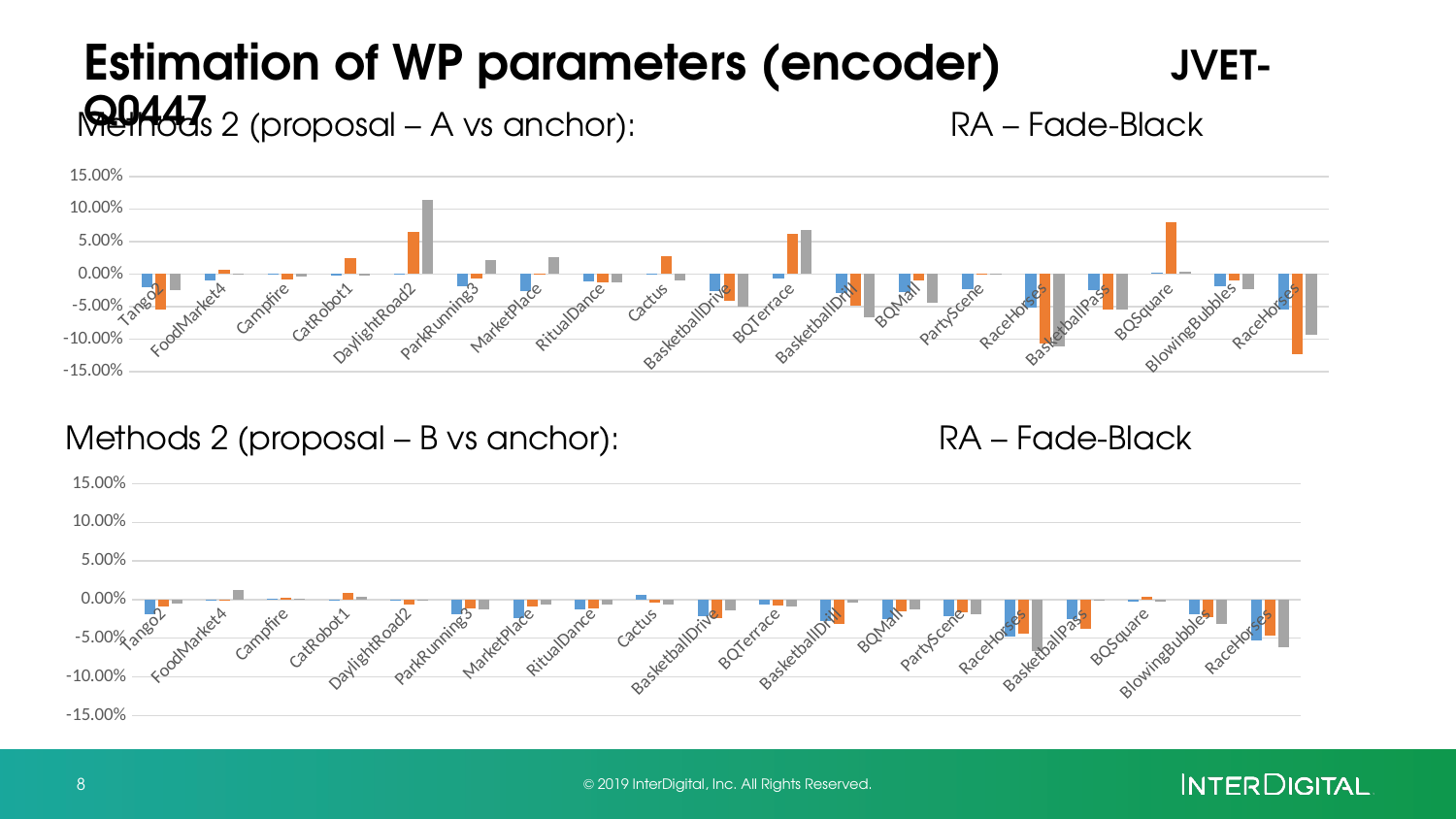

# Estimation of WP parameters (encoder)	     JVET-Q0447
Methods 2 (proposal – A vs anchor):			RA – Fade-Black

### Chart

| Category |  |  |  |
|---|---|---|---|
| Tango2 | -0.020821325994892725 | -0.054526915697179046 | -0.02461894662084141 |
| FoodMarket4 | -0.00973945749756644 | 0.0061837425056376905 | -0.001347960300234985 |
| Campfire | -0.00032462223927942624 | -0.009043043425485564 | -0.004498770660679052 |
| CatRobot1 | -0.001743007838458266 | 0.025143122974909504 | -0.002430779747315648 |
| DaylightRoad2 | 0.00014721009913110095 | 0.06533421413310747 | 0.11394031697964224 |
| ParkRunning3 | -0.01861694574300199 | -0.007473793020181474 | 0.021233476447833466 |
| MarketPlace | -0.026911856851841054 | 0.00035762144005824226 | 0.026475986528148976 |
| RitualDance | -0.012013448114583491 | -0.012568147008522157 | -0.013274929758506637 |
| Cactus | 0.0004689889649585055 | 0.026931496231316965 | -0.010418865218125073 |
| BasketballDrive | -0.026251713283950817 | -0.04045882128878453 | -0.04975844290636822 |
| BQTerrace | -0.00741860982895981 | 0.06102199889704174 | 0.06794249013229181 |
| BasketballDrill | -0.028889873610094208 | -0.04805047361123249 | -0.06701981154746683 |
| BQMall | -0.028404311134228588 | -0.010069605432845852 | -0.04478348494985629 |
| PartyScene | -0.022614553020672723 | -0.0012265242235570684 | -0.001218472697133044 |
| RaceHorses | -0.0523615633468828 | -0.10651050999012712 | -0.11048808305534696 |
| BasketballPass | -0.02513557294570068 | -0.05459818877477518 | -0.05488598611215112 |
| BQSquare | 0.002003395170955491 | 0.08010616888190047 | 0.002921222989979766 |
| BlowingBubbles | -0.01924767163583474 | -0.009203594282859884 | -0.023939573240824297 |
| RaceHorses | -0.05437807325037136 | -0.12313067179781023 | -0.0934872043178473 |
Methods 2 (proposal – B vs anchor):			RA – Fade-Black

### Chart

| Category |  |  |  |
|---|---|---|---|
| Tango2 | -0.01843464030132458 | -0.008481557720856348 | -0.00530828086082924 |
| FoodMarket4 | -0.0005723348774399062 | -0.0008666079339731958 | 0.012718654188027978 |
| Campfire | 0.0011881764011114626 | 0.0019718811723588026 | 0.0011263435769579555 |
| CatRobot1 | -0.0014911927835331573 | 0.00937695859708021 | 0.003194901681073725 |
| DaylightRoad2 | -0.0004904801286101934 | -0.006390555487670868 | -0.00019518173814514483 |
| ParkRunning3 | -0.0188862934874936 | -0.01126806975183503 | -0.013262005306226232 |
| MarketPlace | -0.023647907816142788 | -0.008716789524724322 | -0.006352939936694613 |
| RitualDance | -0.012175540975504107 | -0.0110338859043696 | -0.0059684471084747726 |
| Cactus | 0.005793109444067079 | -0.0034252798100702364 | -0.005768969256028433 |
| BasketballDrive | -0.022059776111513885 | -0.02411770116301426 | -0.013662320549223228 |
| BQTerrace | -0.005882324820832507 | -0.007203679935148921 | -0.00885737681048604 |
| BasketballDrill | -0.02714385340583969 | -0.03183988906842172 | -0.0043958945140148975 |
| BQMall | -0.02464569490525126 | -0.014824597144255325 | -0.012743889334329794 |
| PartyScene | -0.02128650776997476 | -0.016444510342280783 | -0.018887903868880618 |
| RaceHorses | -0.047241248679338654 | -0.04452845335451738 | -0.06715795530810531 |
| BasketballPass | -0.025606967966477323 | -0.037319475770550725 | -0.0020334882890981065 |
| BQSquare | -0.0024873638566077494 | 0.0041284275228477 | -0.0029511626367465515 |
| BlowingBubbles | -0.01938013233908298 | -0.02292656820469241 | -0.03200242440694301 |
| RaceHorses | -0.053376526853079476 | -0.04686744447738711 | -0.0614765996322435 |
8
© 2019 InterDigital, Inc. All Rights Reserved.